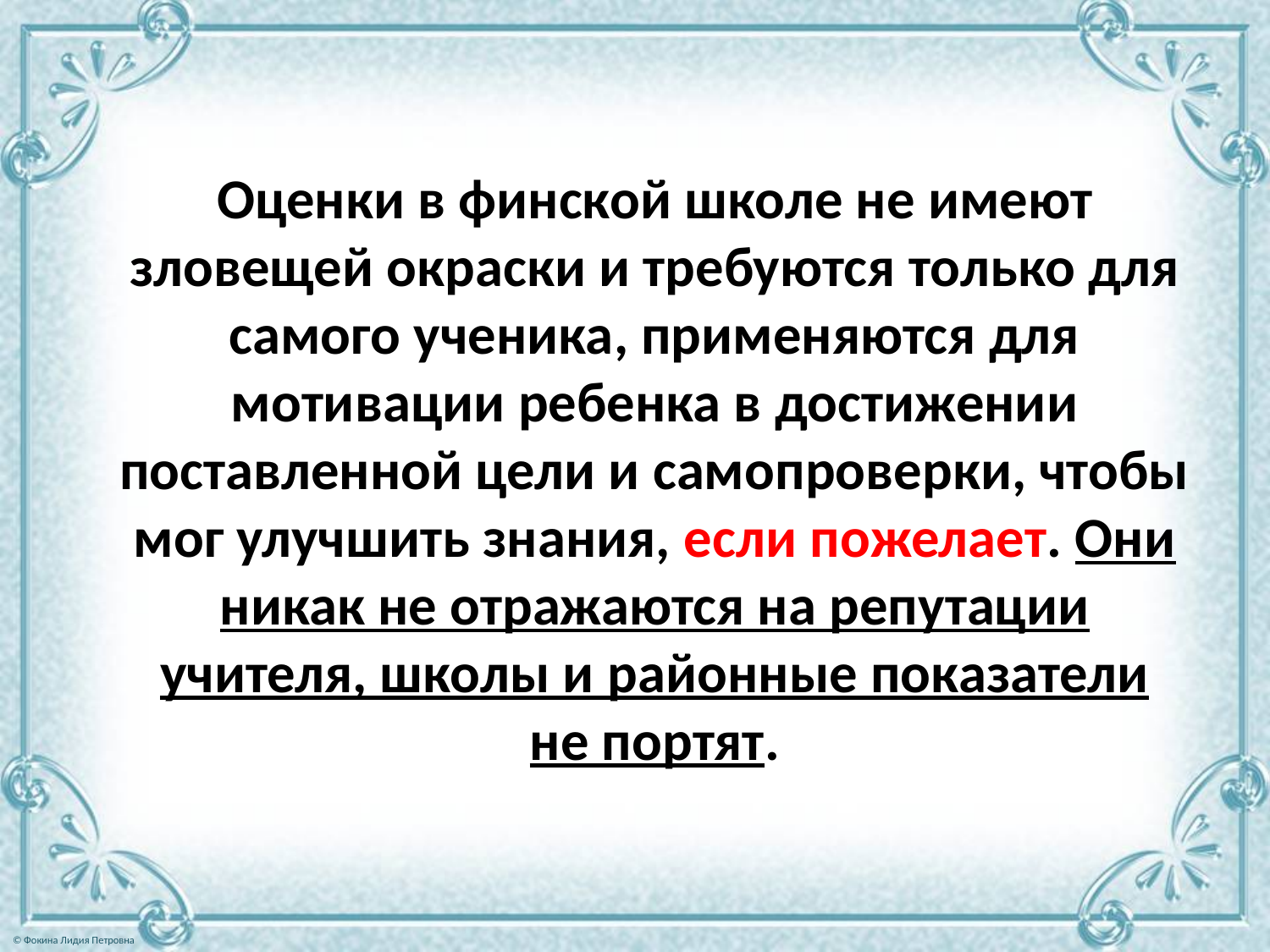

Оценки в финской школе не имеют зловещей окраски и требуются только для самого ученика, применяются для мотивации ребенка в достижении поставленной цели и самопроверки, чтобы мог улучшить знания, если пожелает. Они никак не отражаются на репутации учителя, школы и районные показатели не портят.